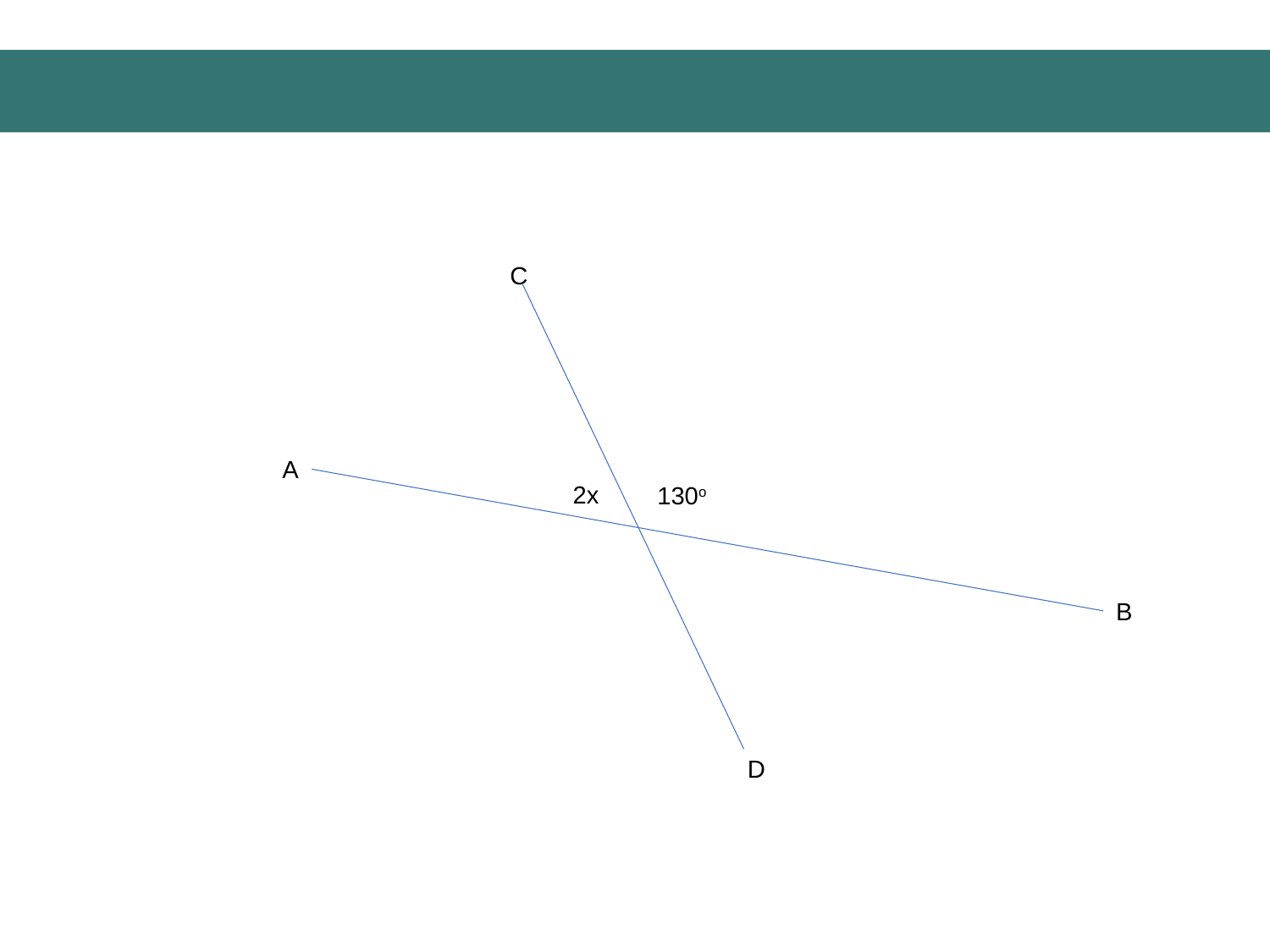

#
C
A
2x
130o
B
D